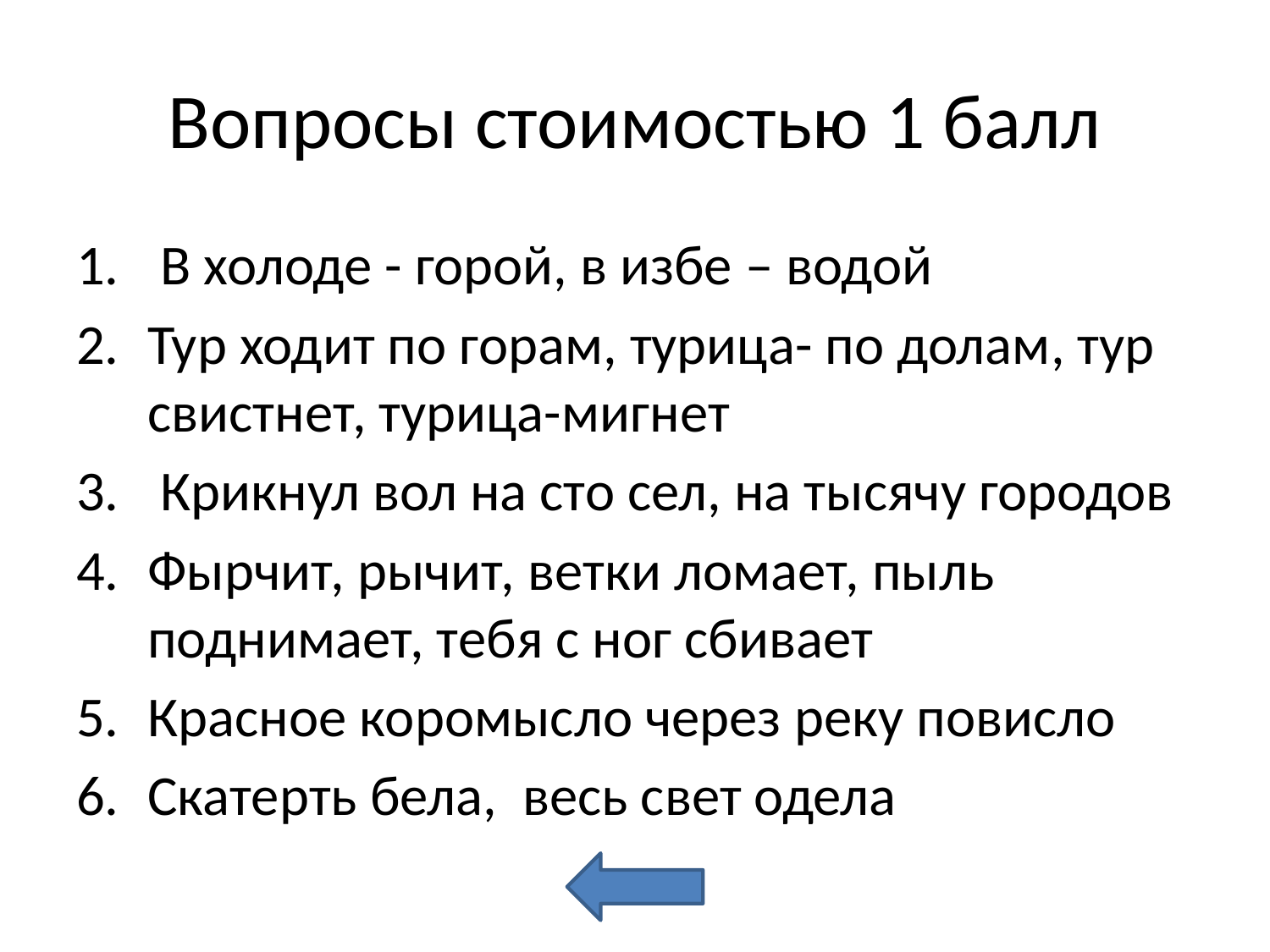

# Вопросы стоимостью 1 балл
 В холоде - горой, в избе – водой
Тур ходит по горам, турица- по долам, тур свистнет, турица-мигнет
 Крикнул вол на сто сел, на тысячу городов
Фырчит, рычит, ветки ломает, пыль поднимает, тебя с ног сбивает
Красное коромысло через реку повисло
Скатерть бела,  весь свет одела